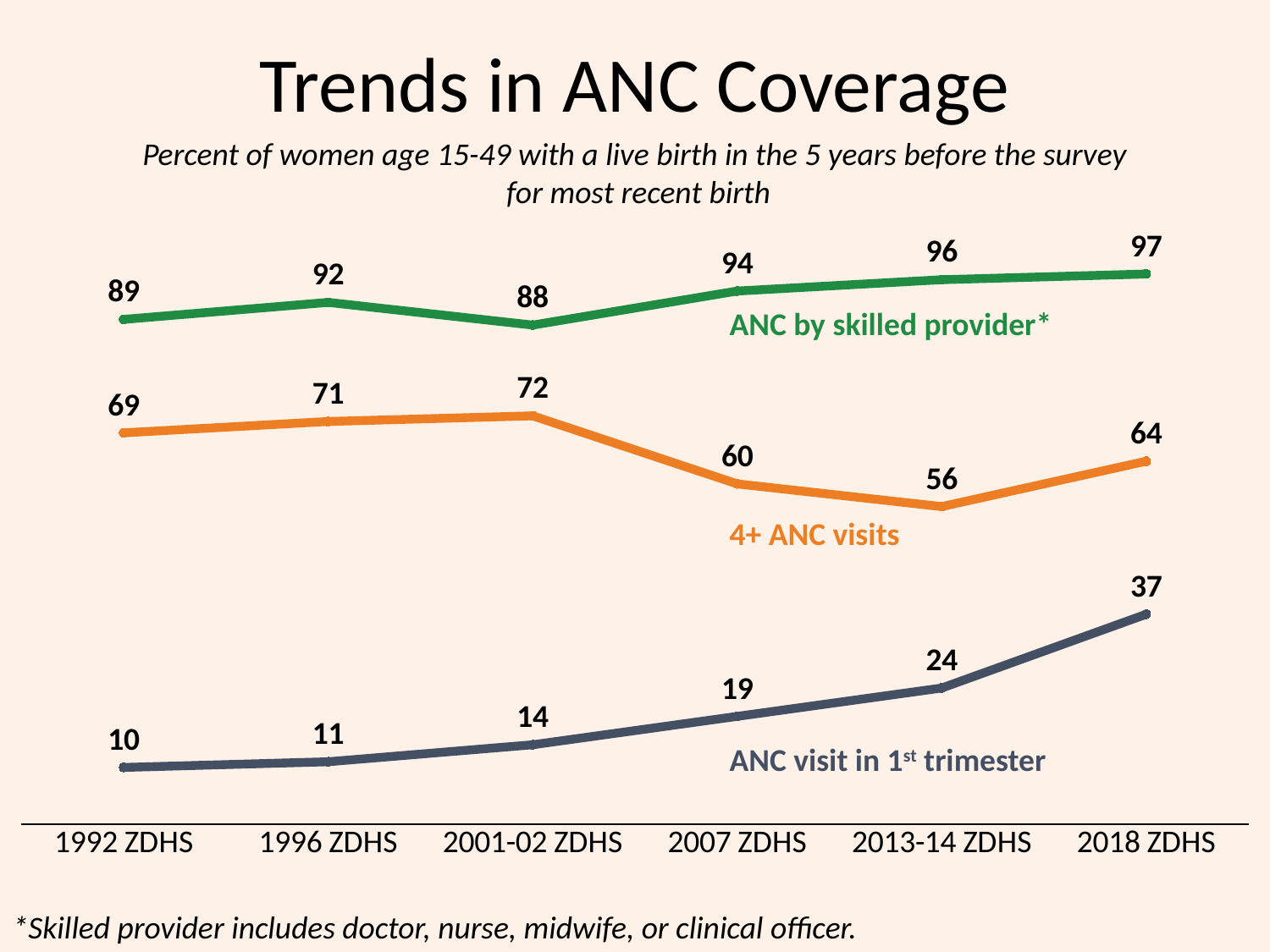

# Trends in ANC Coverage
Percent of women age 15-49 with a live birth in the 5 years before the survey
 for most recent birth

### Chart

| Category | ANC by skilled provider* | 4+ ANC visits | ANC in 1st trimester |
|---|---|---|---|
| 1992 ZDHS | 89.0 | 69.0 | 10.0 |
| 1996 ZDHS | 92.0 | 71.0 | 11.0 |
| 2001-02 ZDHS | 88.0 | 72.0 | 14.0 |
| 2007 ZDHS | 94.0 | 60.0 | 19.0 |
| 2013-14 ZDHS | 96.0 | 56.0 | 24.0 |
| 2018 ZDHS | 97.0 | 64.0 | 37.0 |
ANC by skilled provider*
4+ ANC visits
ANC visit in 1st trimester
*Skilled provider includes doctor, nurse, midwife, or clinical officer.